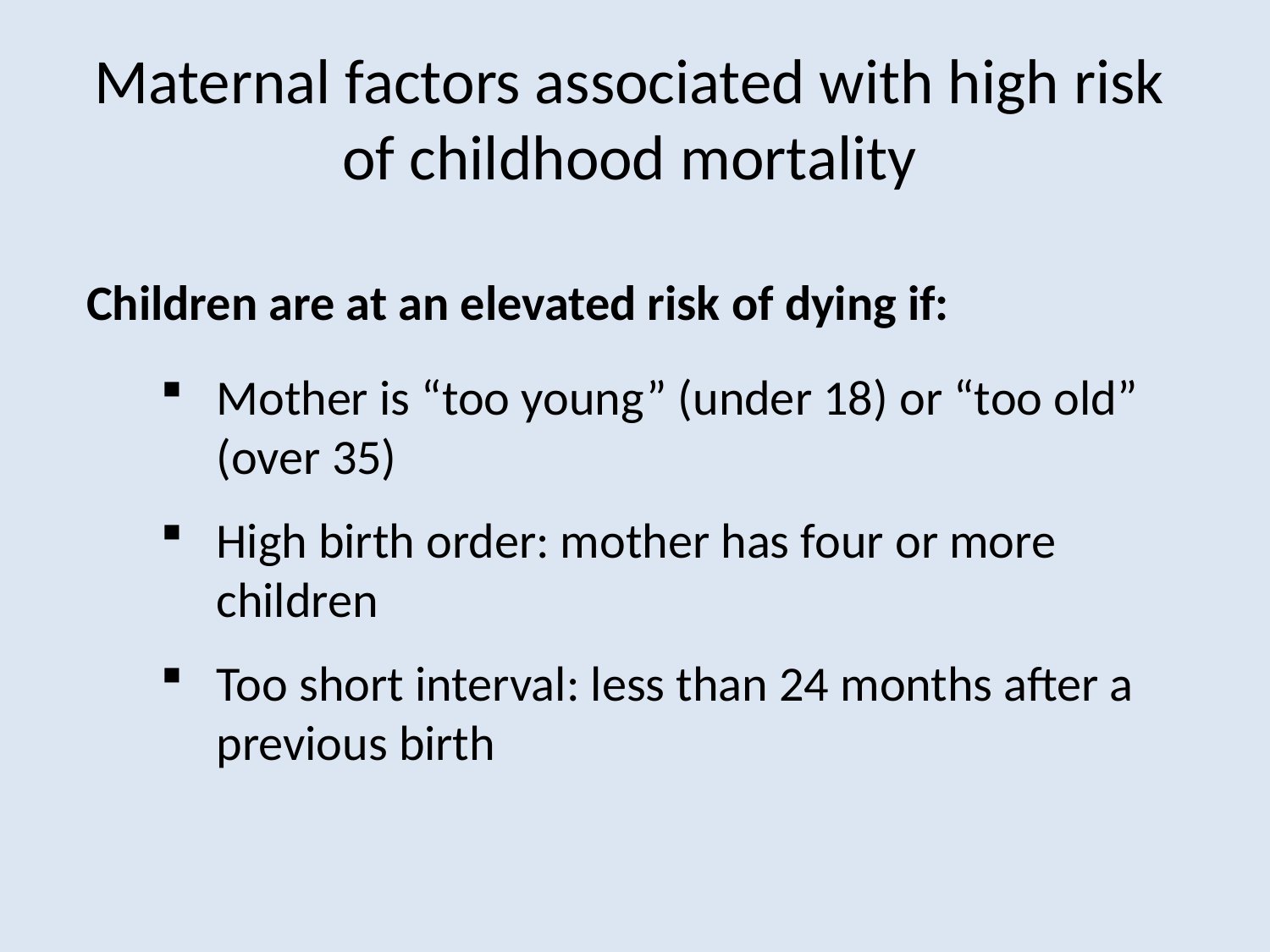

Maternal factors associated with high risk of childhood mortality
Children are at an elevated risk of dying if:
Mother is “too young” (under 18) or “too old” (over 35)
High birth order: mother has four or more children
Too short interval: less than 24 months after a previous birth